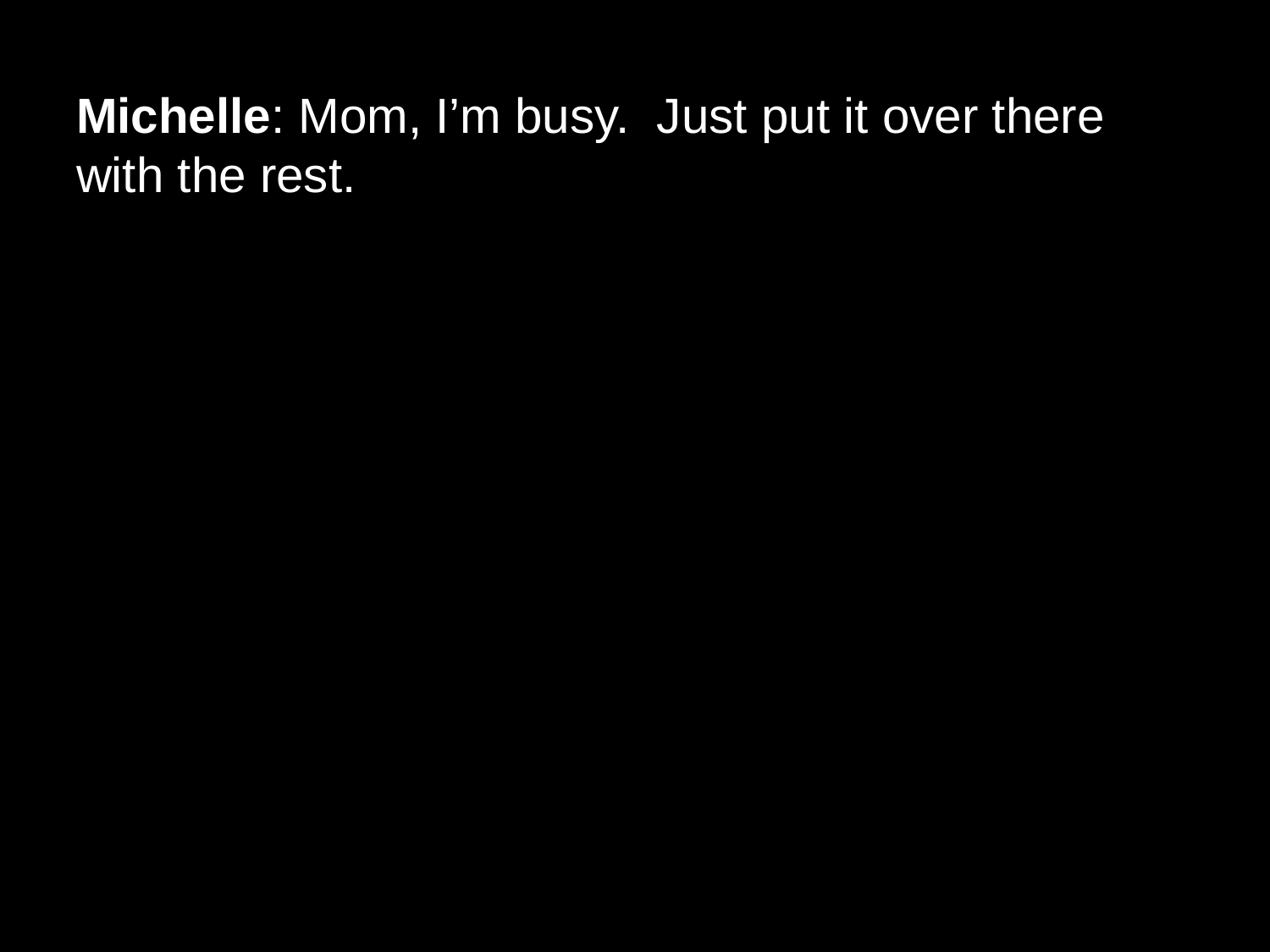

# Michelle: Mom, I’m busy.  Just put it over there with the rest.